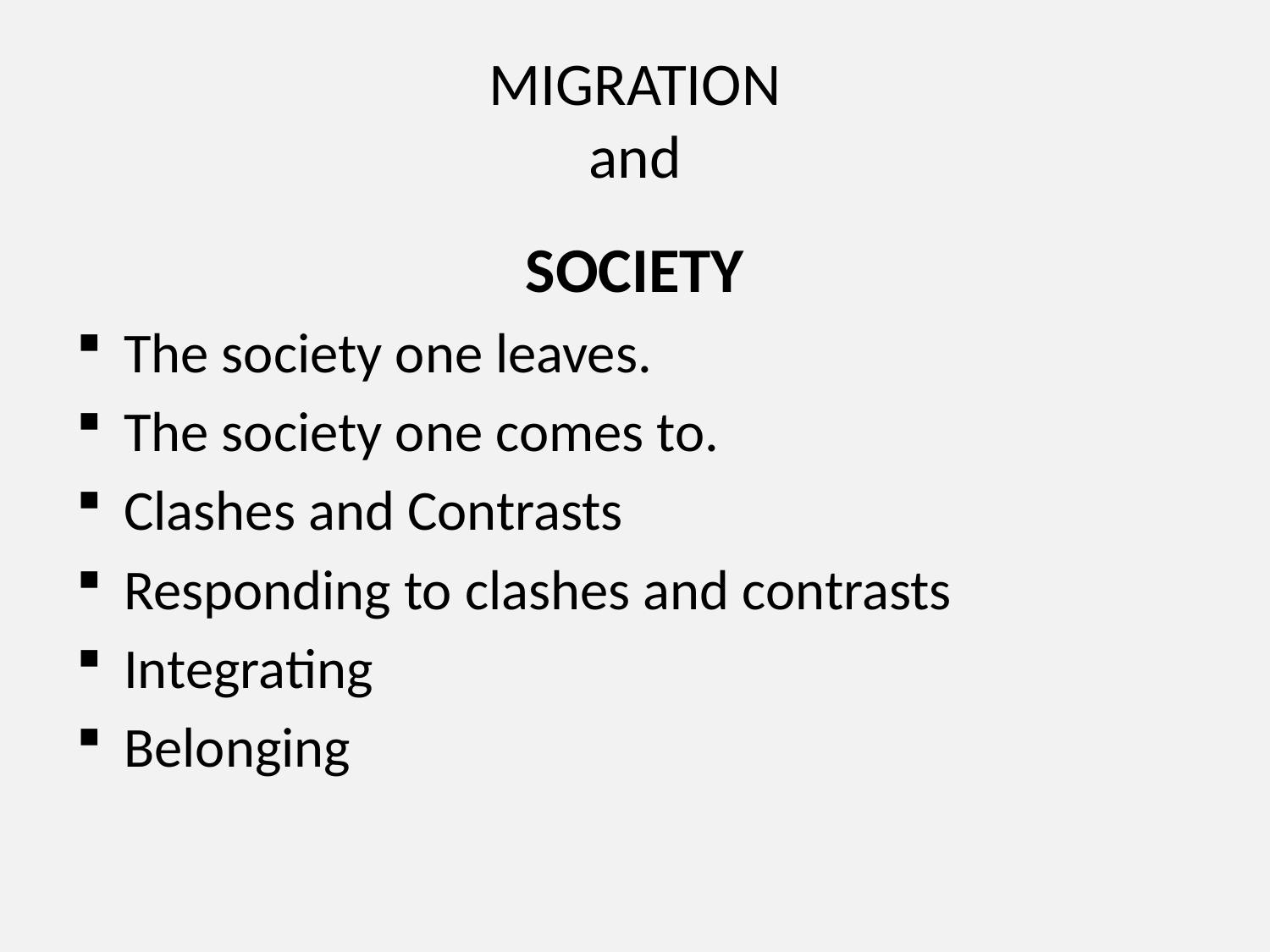

# MIGRATION and
SOCIETY
The society one leaves.
The society one comes to.
Clashes and Contrasts
Responding to clashes and contrasts
Integrating
Belonging